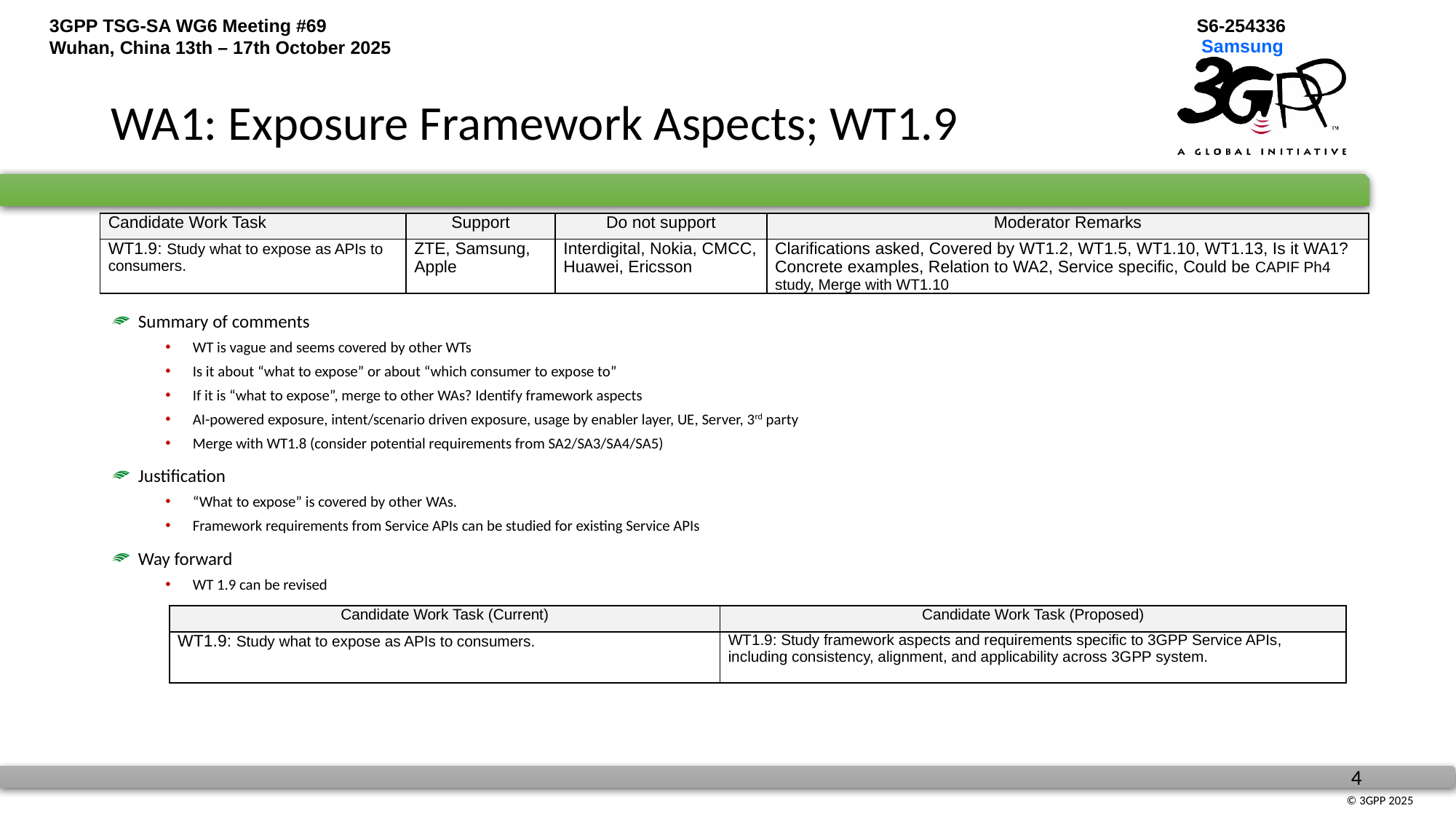

# WA1: Exposure Framework Aspects; WT1.9
| Candidate Work Task | Support | Do not support | Moderator Remarks |
| --- | --- | --- | --- |
| WT1.9: Study what to expose as APIs to consumers. | ZTE, Samsung, Apple | Interdigital, Nokia, CMCC, Huawei, Ericsson | Clarifications asked, Covered by WT1.2, WT1.5, WT1.10, WT1.13, Is it WA1? Concrete examples, Relation to WA2, Service specific, Could be CAPIF Ph4 study, Merge with WT1.10 |
Summary of comments
WT is vague and seems covered by other WTs
Is it about “what to expose” or about “which consumer to expose to”
If it is “what to expose”, merge to other WAs? Identify framework aspects
AI-powered exposure, intent/scenario driven exposure, usage by enabler layer, UE, Server, 3rd party
Merge with WT1.8 (consider potential requirements from SA2/SA3/SA4/SA5)
Justification
“What to expose” is covered by other WAs.
Framework requirements from Service APIs can be studied for existing Service APIs
Way forward
WT 1.9 can be revised

| Candidate Work Task (Current) | Candidate Work Task (Proposed) |
| --- | --- |
| WT1.9: Study what to expose as APIs to consumers. | WT1.9: Study framework aspects and requirements specific to 3GPP Service APIs, including consistency, alignment, and applicability across 3GPP system. |